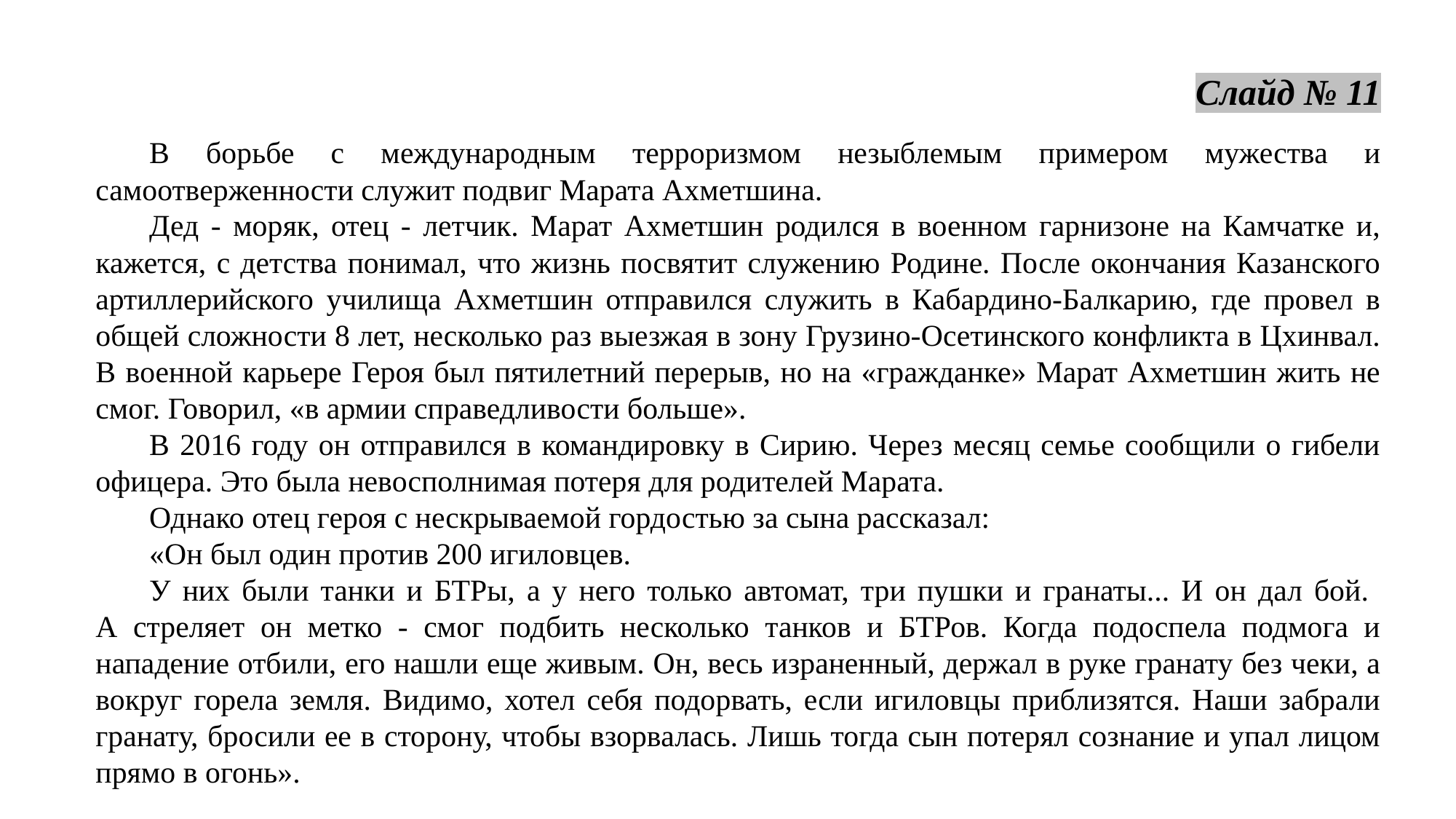

Слайд № 11
В борьбе с международным терроризмом незыблемым примером мужества и самоотверженности служит подвиг Марата Ахметшина.
Дед - моряк, отец - летчик. Марат Ахметшин родился в военном гарнизоне на Камчатке и, кажется, с детства понимал, что жизнь посвятит служению Родине. После окончания Казанского артиллерийского училища Ахметшин отправился служить в Кабардино-Балкарию, где провел в общей сложности 8 лет, несколько раз выезжая в зону Грузино-Осетинского конфликта в Цхинвал. В военной карьере Героя был пятилетний перерыв, но на «гражданке» Марат Ахметшин жить не смог. Говорил, «в армии справедливости больше».
В 2016 году он отправился в командировку в Сирию. Через месяц семье сообщили о гибели офицера. Это была невосполнимая потеря для родителей Марата.
Однако отец героя с нескрываемой гордостью за сына рассказал:
«Он был один против 200 игиловцев.
У них были танки и БТРы, а у него только автомат, три пушки и гранаты... И он дал бой.
А стреляет он метко - смог подбить несколько танков и БТРов. Когда подоспела подмога и нападение отбили, его нашли еще живым. Он, весь израненный, держал в руке гранату без чеки, а вокруг горела земля. Видимо, хотел себя подорвать, если игиловцы приблизятся. Наши забрали гранату, бросили ее в сторону, чтобы взорвалась. Лишь тогда сын потерял сознание и упал лицом прямо в огонь».